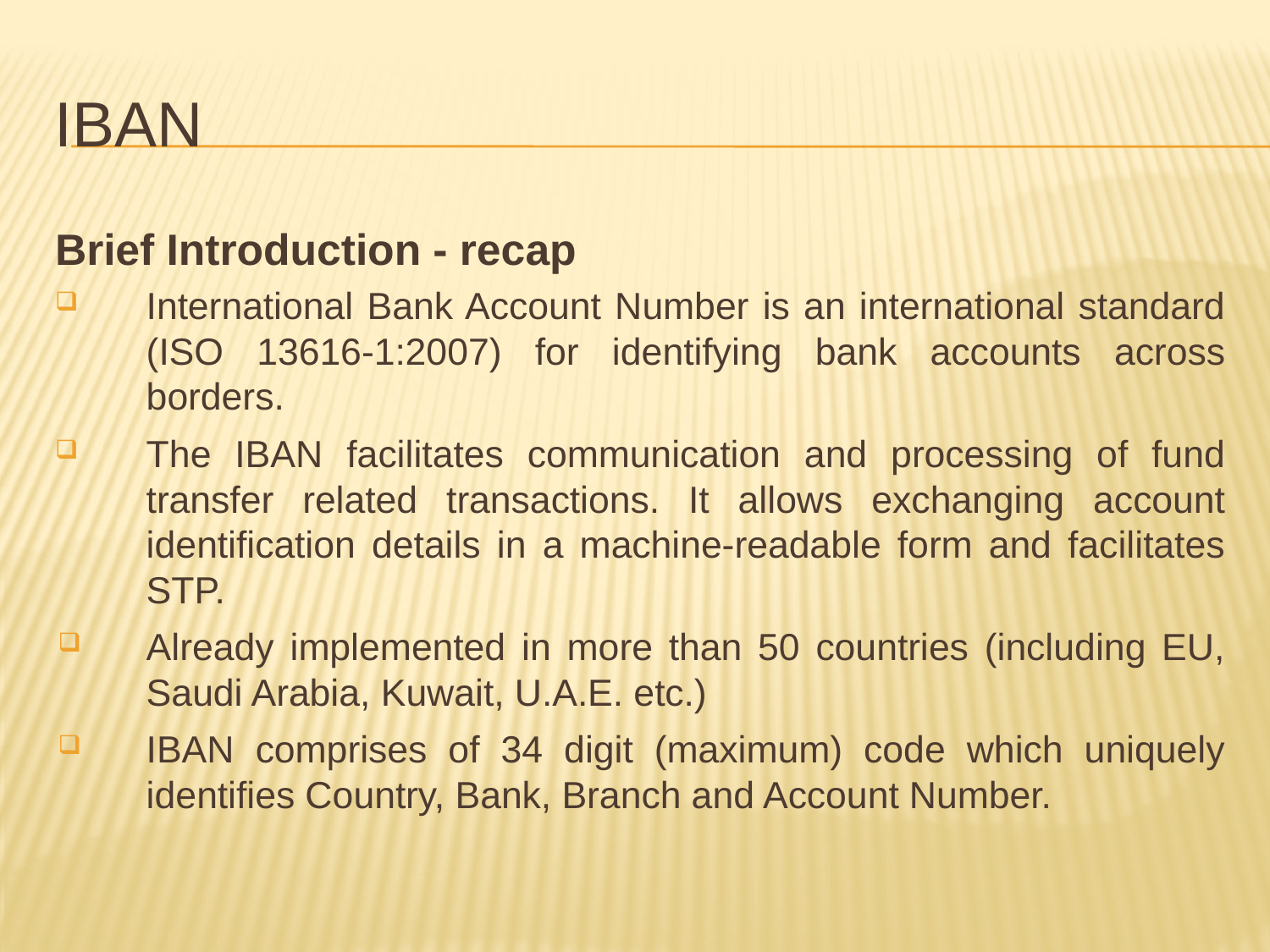

# IBAN
Brief Introduction - recap
International Bank Account Number is an international standard (ISO 13616-1:2007) for identifying bank accounts across borders.
The IBAN facilitates communication and processing of fund transfer related transactions. It allows exchanging account identification details in a machine-readable form and facilitates STP.
Already implemented in more than 50 countries (including EU, Saudi Arabia, Kuwait, U.A.E. etc.)
IBAN comprises of 34 digit (maximum) code which uniquely identifies Country, Bank, Branch and Account Number.